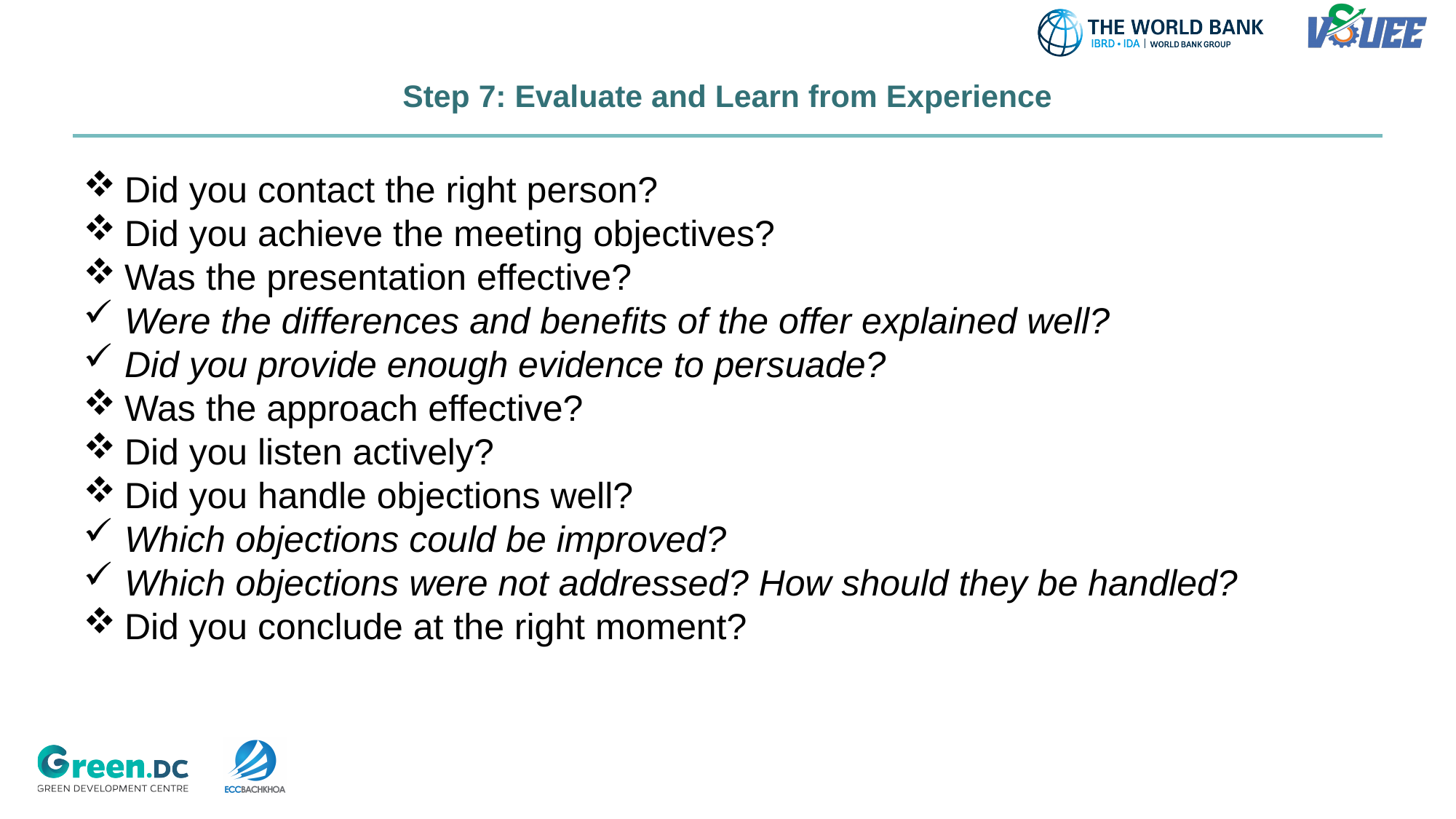

# Step 7: Evaluate and Learn from Experience
Did you contact the right person?
Did you achieve the meeting objectives?
Was the presentation effective?
Were the differences and benefits of the offer explained well?
Did you provide enough evidence to persuade?
Was the approach effective?
Did you listen actively?
Did you handle objections well?
Which objections could be improved?
Which objections were not addressed? How should they be handled?
Did you conclude at the right moment?